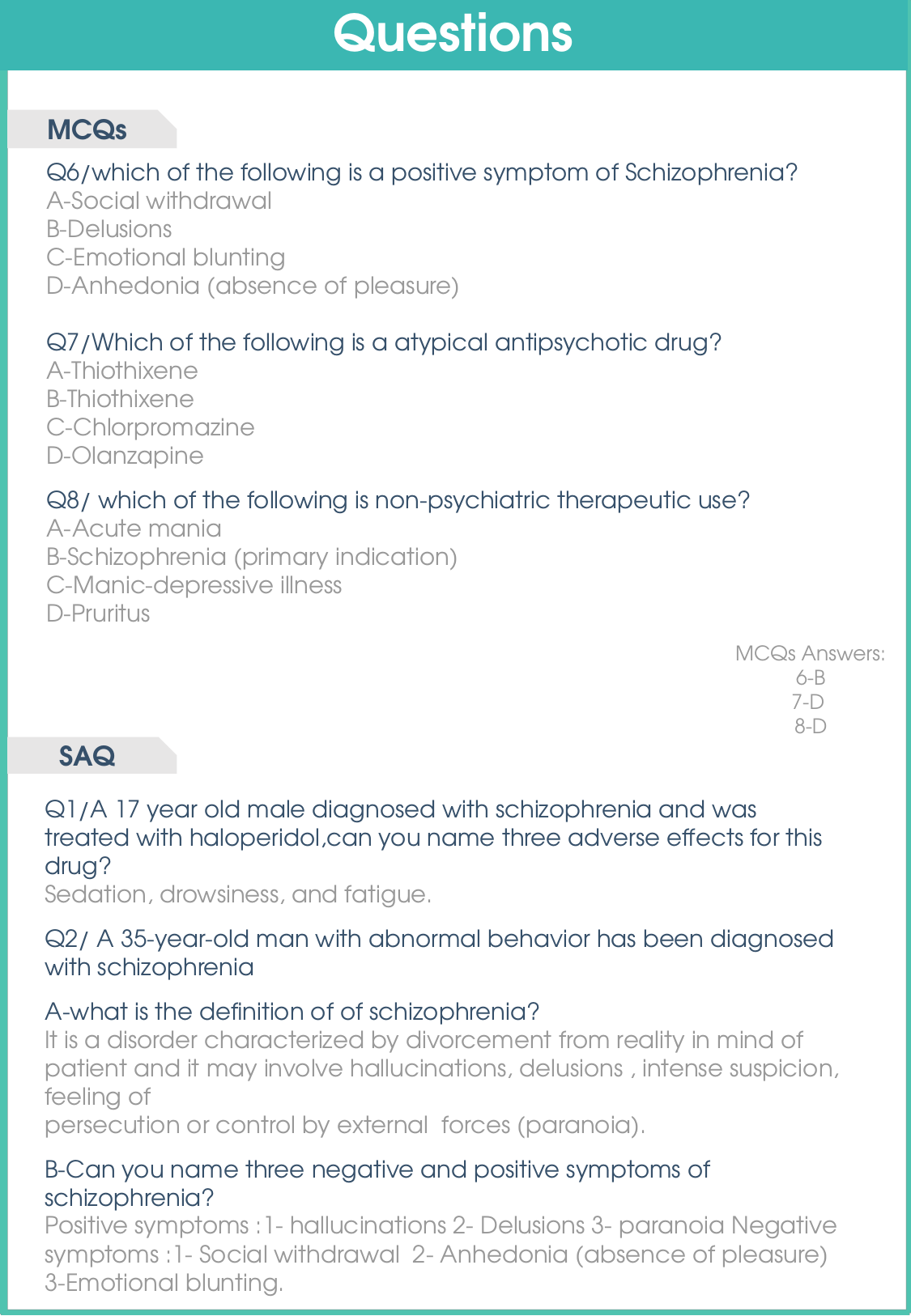

Questions
MCQs
Q6/which of the following is a positive symptom of Schizophrenia?
A-Social withdrawal
B-Delusions
C-Emotional blunting
D-Anhedonia (absence of pleasure)

Q7/Which of the following is a atypical antipsychotic drug?
A-Thiothixene
B-Thiothixene
C-Chlorpromazine
D-Olanzapine

Q8/ which of the following is non-psychiatric therapeutic use?
A-Acute mania
B-Schizophrenia (primary indication)
C-Manic-depressive illness
D-Pruritus

MCQs Answers:
6-B
7-D
8-D
SAQ
Q1/A 17 year old male diagnosed with schizophrenia and was treated with haloperidol,can you name three adverse effects for this drug?
Sedation, drowsiness, and fatigue.

Q2/ A 35-year-old man with abnormal behavior has been diagnosed with schizophrenia

A-what is the definition of of schizophrenia?
It is a disorder characterized by divorcement from reality in mind of patient and it may involve hallucinations, delusions , intense suspicion, feeling of
persecution or control by external  forces (paranoia).

B-Can you name three negative and positive symptoms of schizophrenia?
Positive symptoms :1- hallucinations 2- Delusions 3- paranoia Negative symptoms :1- Social withdrawal  2- Anhedonia (absence of pleasure) 3-Emotional blunting.